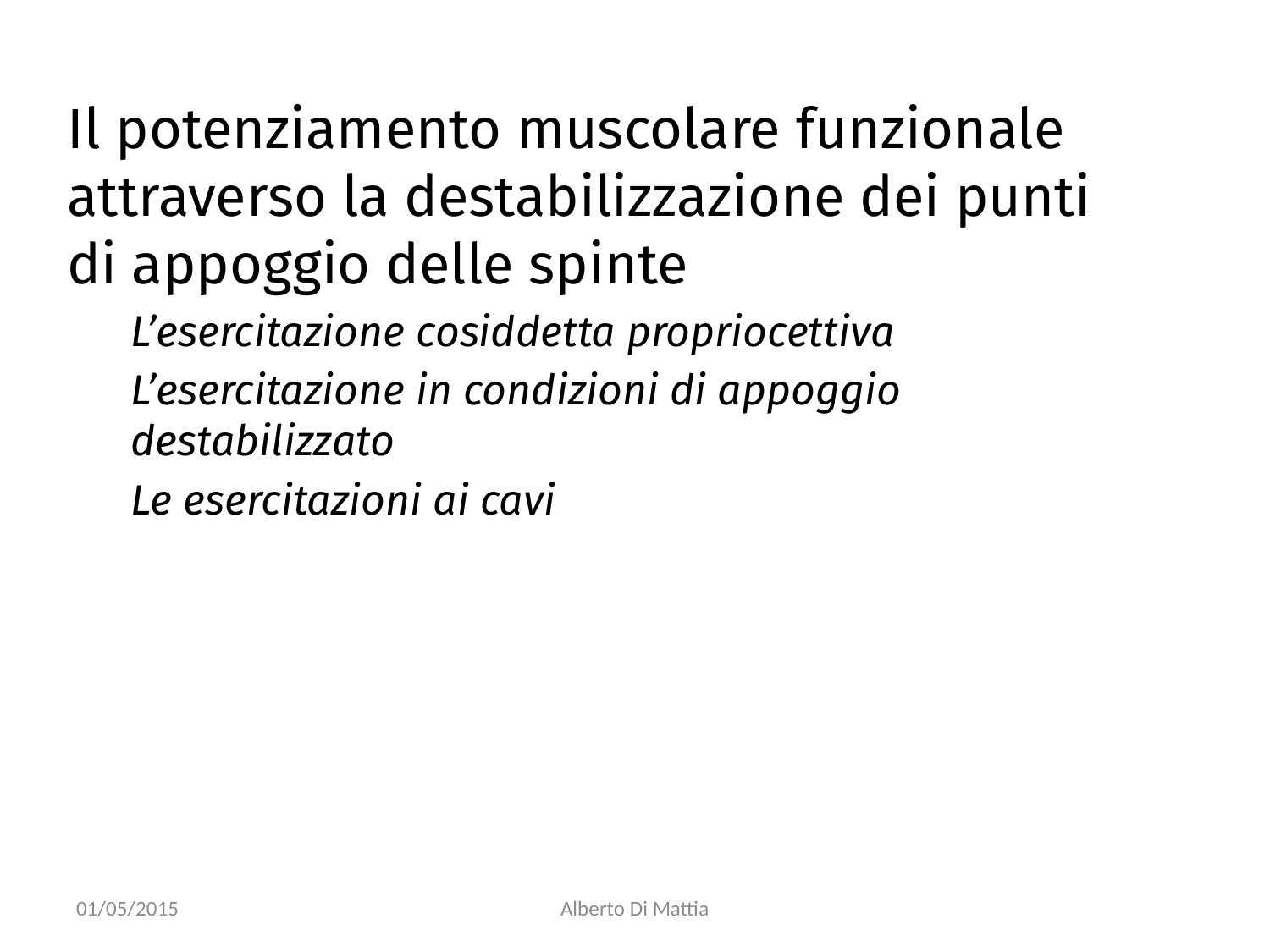

Il potenziamento muscolare funzionale attraverso la destabilizzazione dei punti di appoggio delle spinte
L’esercitazione cosiddetta propriocettiva
L’esercitazione in condizioni di appoggio  destabilizzato
Le esercitazioni ai cavi
01/05/2015
Alberto Di Mattia